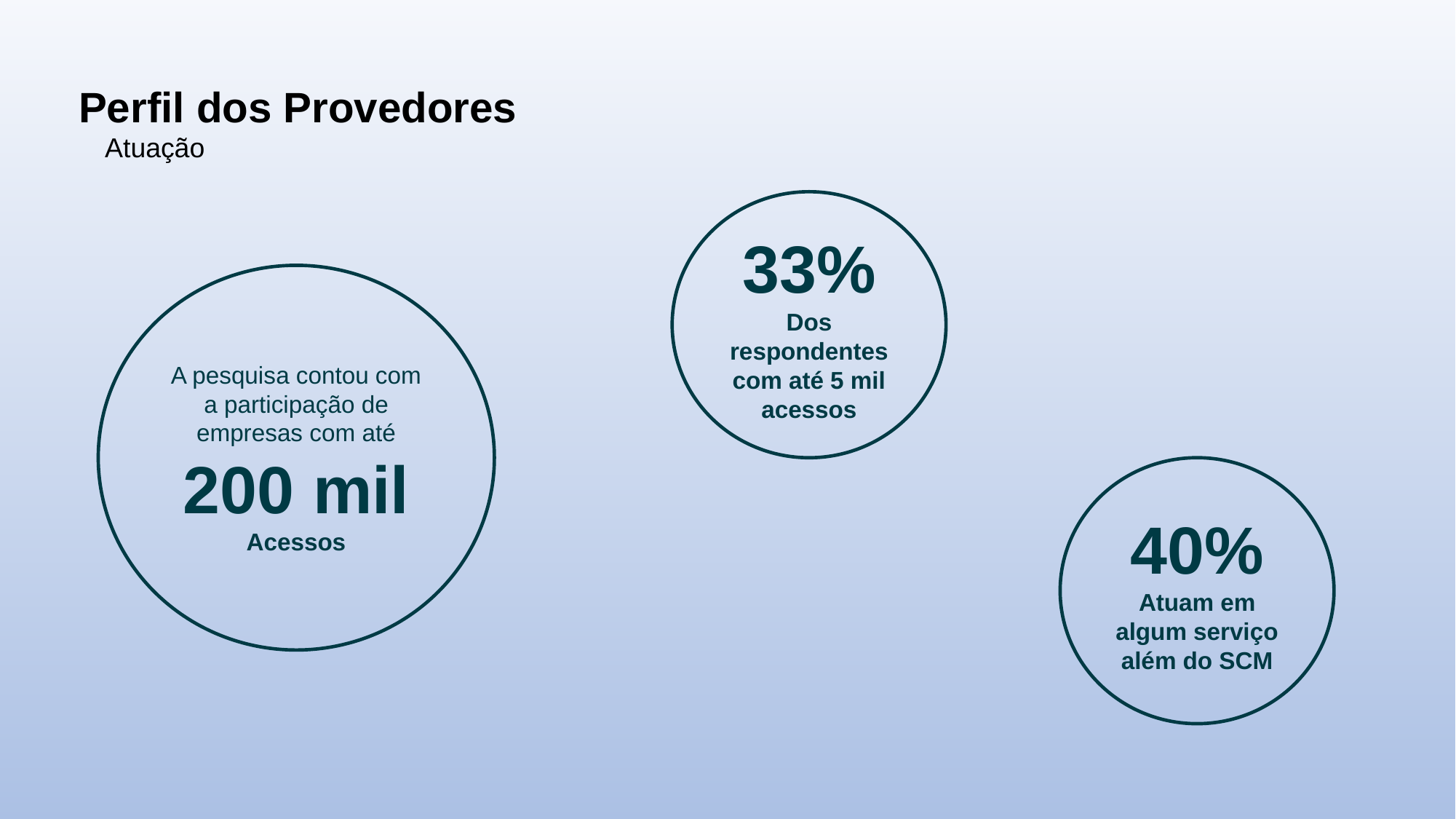

Perfil dos Provedores
Atuação
33%
Dos respondentes com até 5 mil acessos
A pesquisa contou com a participação de empresas com até
200 mil
Acessos
40%
Atuam em algum serviço além do SCM